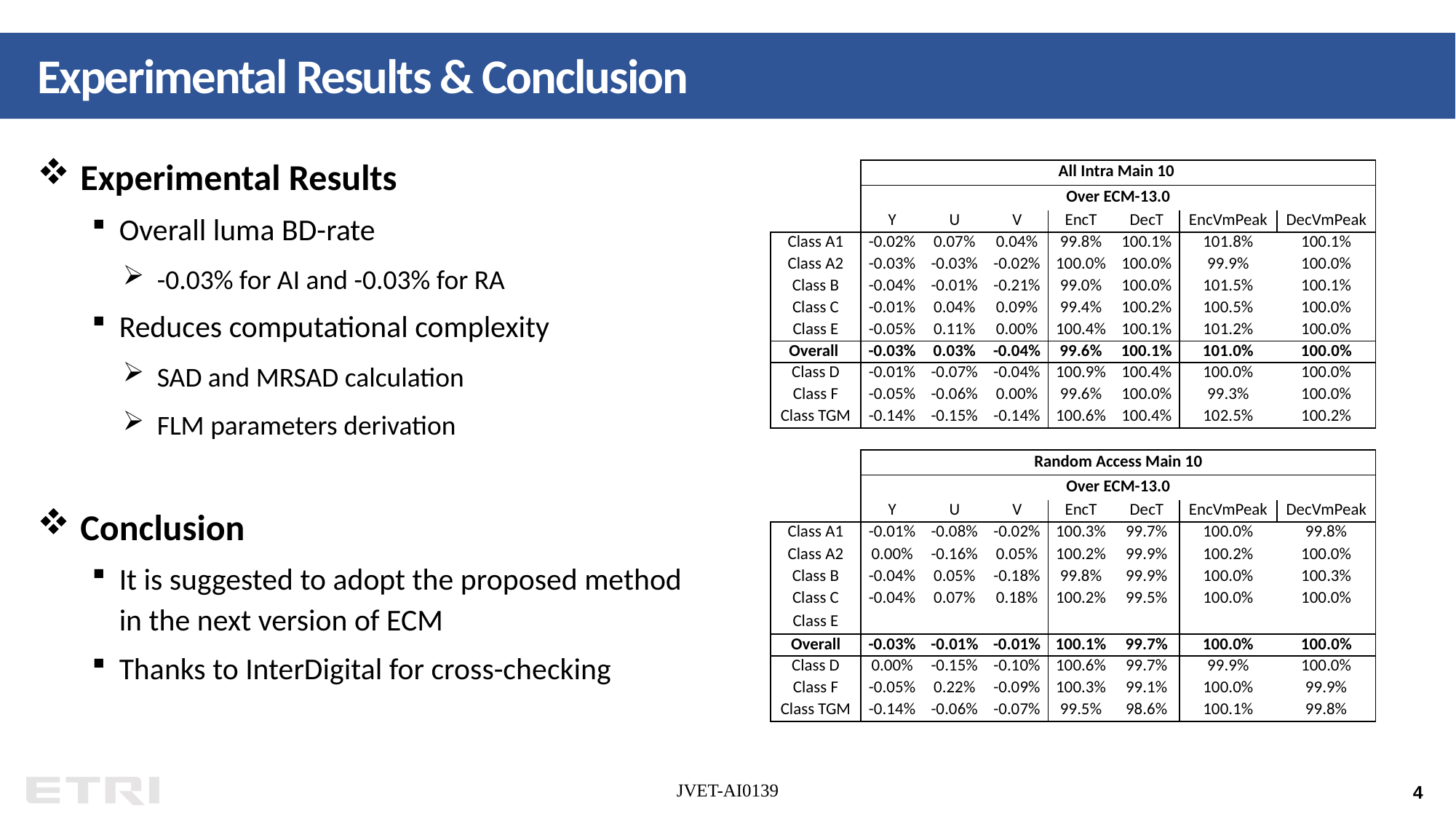

# Experimental Results & Conclusion
Experimental Results
Overall luma BD-rate
-0.03% for AI and -0.03% for RA
Reduces computational complexity
SAD and MRSAD calculation
FLM parameters derivation

Conclusion
It is suggested to adopt the proposed method
in the next version of ECM
Thanks to InterDigital for cross-checking
|  | All Intra Main 10 |  |  |  |  |  |  |
| --- | --- | --- | --- | --- | --- | --- | --- |
|  | Over ECM-13.0 |  |  |  |  |  |  |
|  | Y | U | V | EncT | DecT | EncVmPeak | DecVmPeak |
| Class A1 | -0.02% | 0.07% | 0.04% | 99.8% | 100.1% | 101.8% | 100.1% |
| Class A2 | -0.03% | -0.03% | -0.02% | 100.0% | 100.0% | 99.9% | 100.0% |
| Class B | -0.04% | -0.01% | -0.21% | 99.0% | 100.0% | 101.5% | 100.1% |
| Class C | -0.01% | 0.04% | 0.09% | 99.4% | 100.2% | 100.5% | 100.0% |
| Class E | -0.05% | 0.11% | 0.00% | 100.4% | 100.1% | 101.2% | 100.0% |
| Overall | -0.03% | 0.03% | -0.04% | 99.6% | 100.1% | 101.0% | 100.0% |
| Class D | -0.01% | -0.07% | -0.04% | 100.9% | 100.4% | 100.0% | 100.0% |
| Class F | -0.05% | -0.06% | 0.00% | 99.6% | 100.0% | 99.3% | 100.0% |
| Class TGM | -0.14% | -0.15% | -0.14% | 100.6% | 100.4% | 102.5% | 100.2% |
|  |  |  |  |  |  |  |  |
|  | Random Access Main 10 |  |  |  |  |  |  |
|  | Over ECM-13.0 |  |  |  |  |  |  |
|  | Y | U | V | EncT | DecT | EncVmPeak | DecVmPeak |
| Class A1 | -0.01% | -0.08% | -0.02% | 100.3% | 99.7% | 100.0% | 99.8% |
| Class A2 | 0.00% | -0.16% | 0.05% | 100.2% | 99.9% | 100.2% | 100.0% |
| Class B | -0.04% | 0.05% | -0.18% | 99.8% | 99.9% | 100.0% | 100.3% |
| Class C | -0.04% | 0.07% | 0.18% | 100.2% | 99.5% | 100.0% | 100.0% |
| Class E |  |  |  |  |  |  |  |
| Overall | -0.03% | -0.01% | -0.01% | 100.1% | 99.7% | 100.0% | 100.0% |
| Class D | 0.00% | -0.15% | -0.10% | 100.6% | 99.7% | 99.9% | 100.0% |
| Class F | -0.05% | 0.22% | -0.09% | 100.3% | 99.1% | 100.0% | 99.9% |
| Class TGM | -0.14% | -0.06% | -0.07% | 99.5% | 98.6% | 100.1% | 99.8% |
4